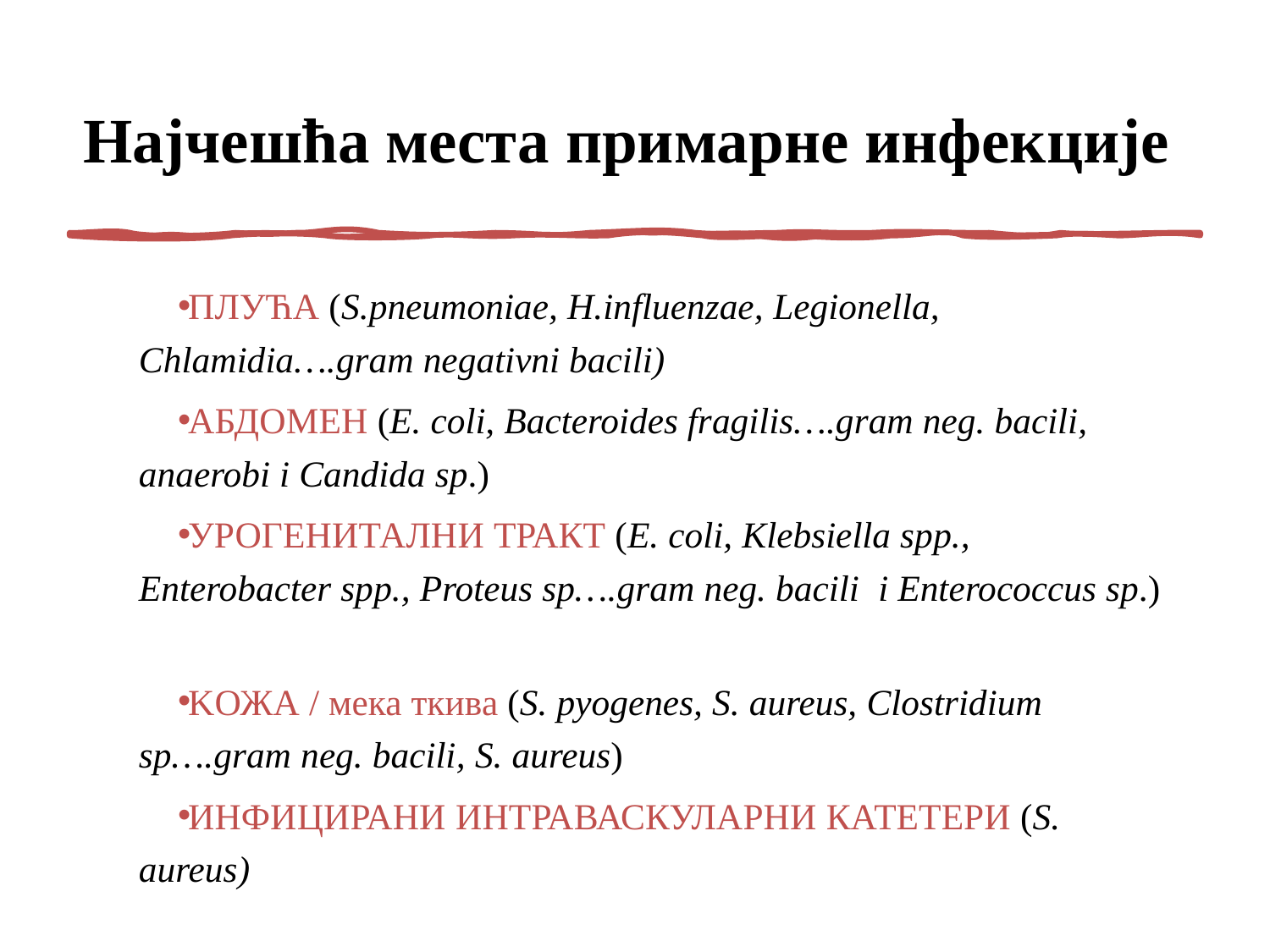

# Најчешћа места примарне инфекције

ПЛУЋА (S.pneumoniae, H.influenzae, Legionella, Chlamidia….gram negativni bacili)
AБДОМЕН (E. coli, Bacteroides fragilis….gram neg. bacili, anaerobi i Candida sp.)
УРОГЕНИТАЛНИ ТРАКТ (E. coli, Klebsiella spp., Enterobacter spp., Proteus sp….gram neg. bacili  i Enterococcus sp.)
KОЖА / мека ткива (S. pyogenes, S. aureus, Clostridium sp….gram neg. bacili, S. aureus)
ИНФИЦИРАНИ ИНТРАВАСКУЛАРНИ КАТЕТЕРИ (S. aureus)